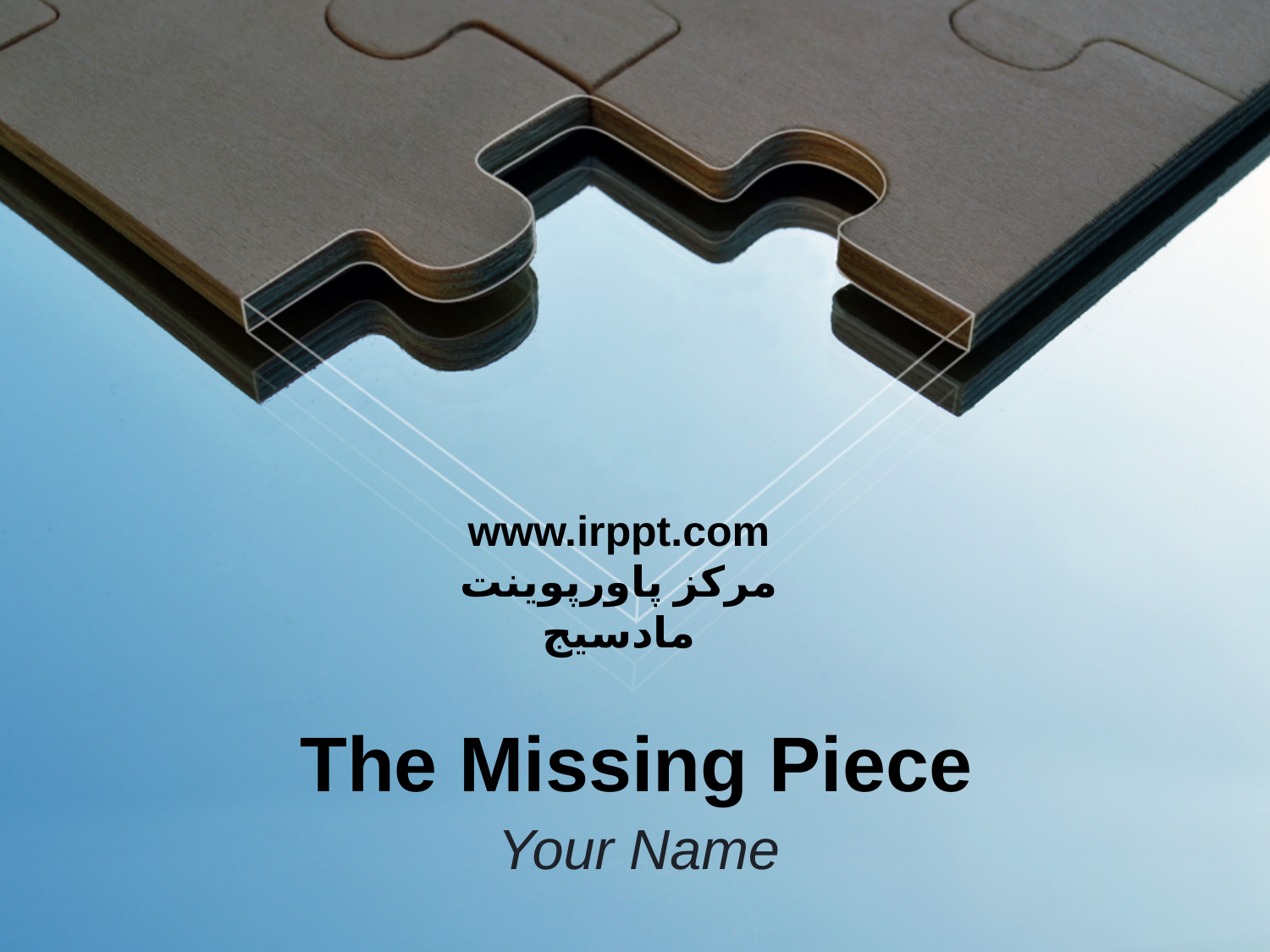

www.irppt.com
مرکز پاورپوینت مادسیج

# The Missing Piece
Your Name